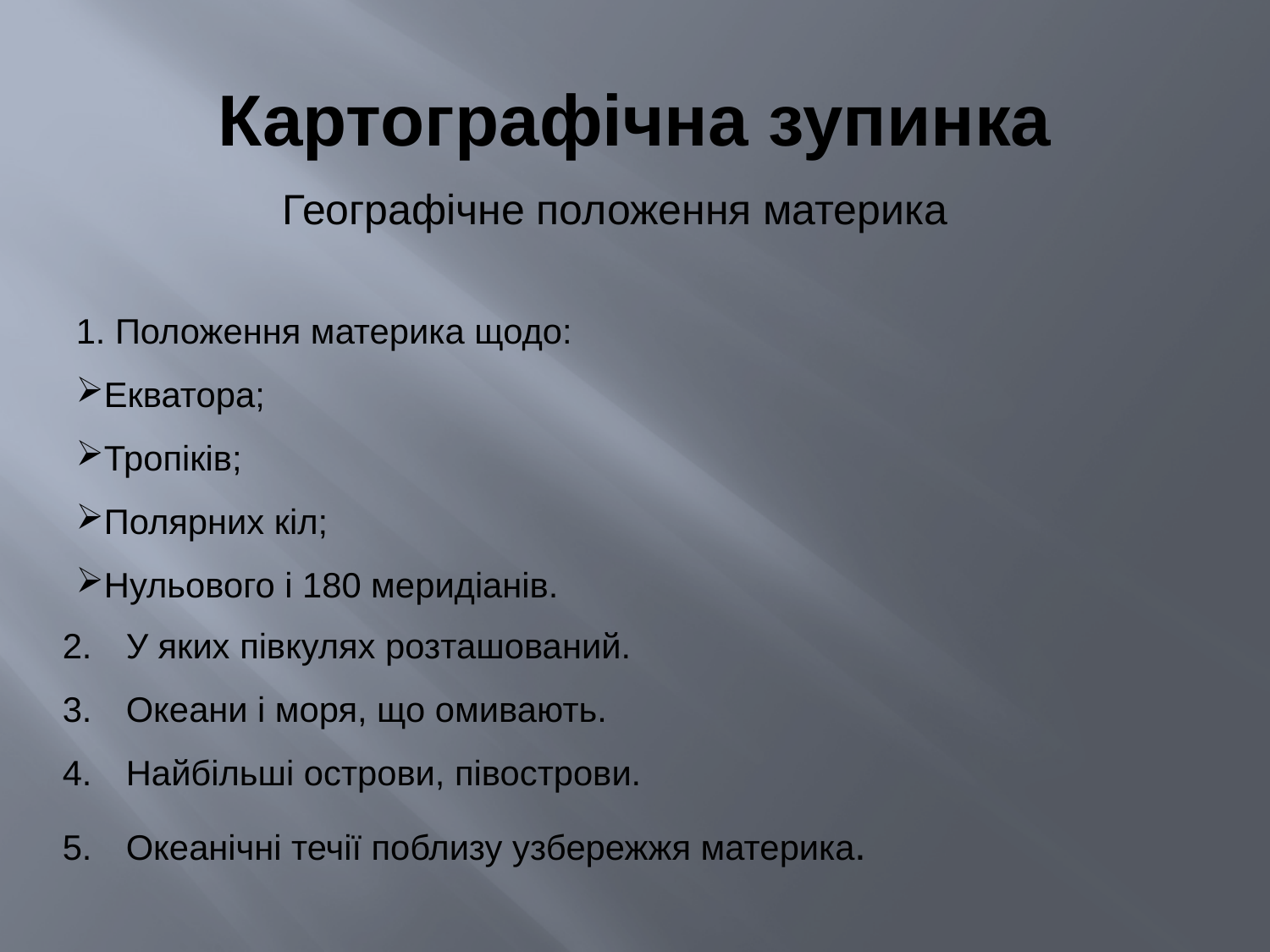

# Картографічна зупинка
Географічне положення материка
1. Положення материка щодо:
Екватора;
Тропіків;
Полярних кіл;
Нульового і 180 меридіанів.
У яких півкулях розташований.
Океани і моря, що омивають.
Найбільші острови, півострови.
Океанічні течії поблизу узбережжя материка.